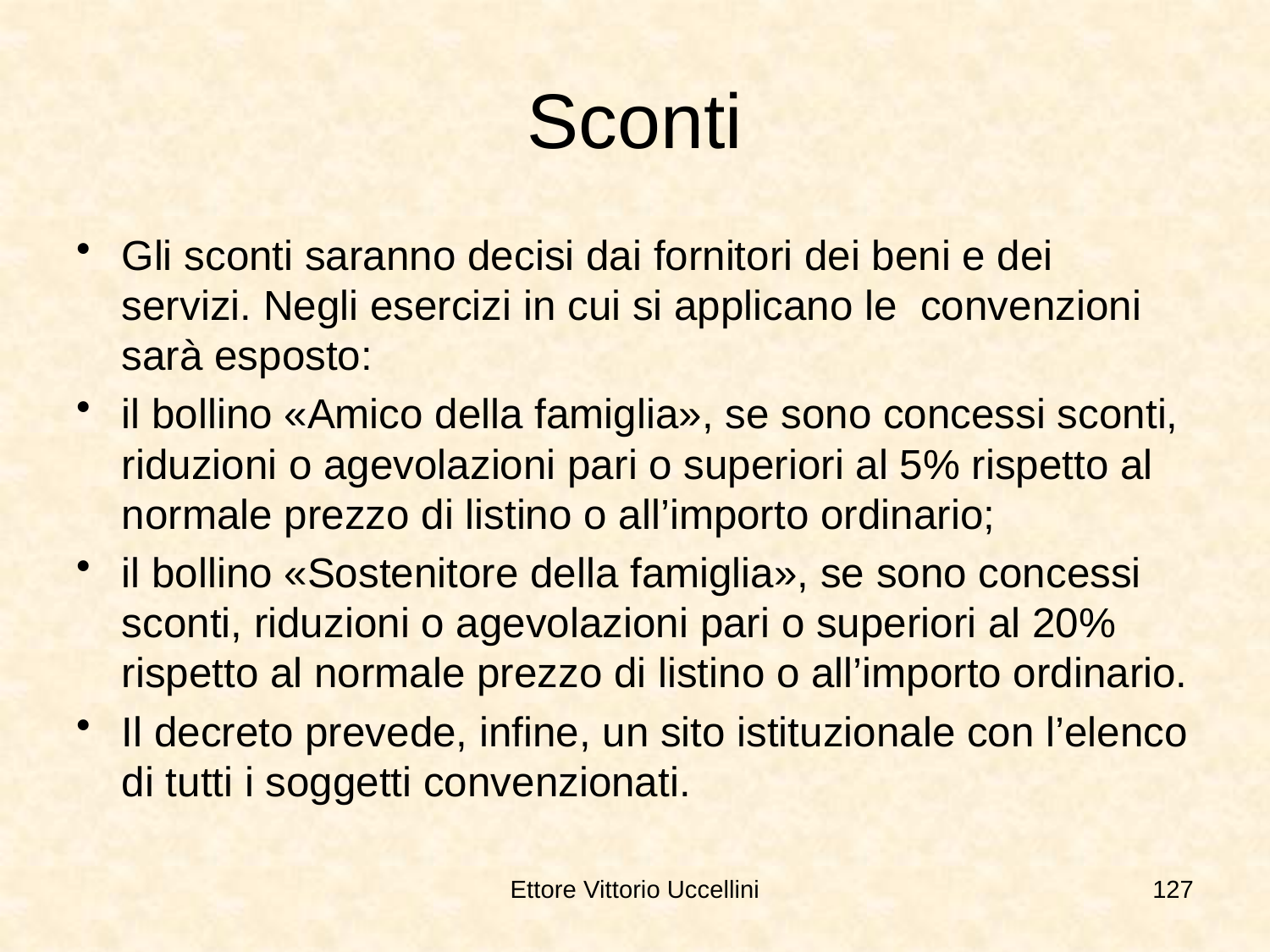

# Sconti
Gli sconti saranno decisi dai fornitori dei beni e dei servizi. Negli esercizi in cui si applicano le  convenzioni sarà esposto:
il bollino «Amico della famiglia», se sono concessi sconti, riduzioni o agevolazioni pari o superiori al 5% rispetto al normale prezzo di listino o all’importo ordinario;
il bollino «Sostenitore della famiglia», se sono concessi sconti, riduzioni o agevolazioni pari o superiori al 20% rispetto al normale prezzo di listino o all’importo ordinario.
Il decreto prevede, infine, un sito istituzionale con l’elenco di tutti i soggetti convenzionati.

Ettore Vittorio Uccellini
127